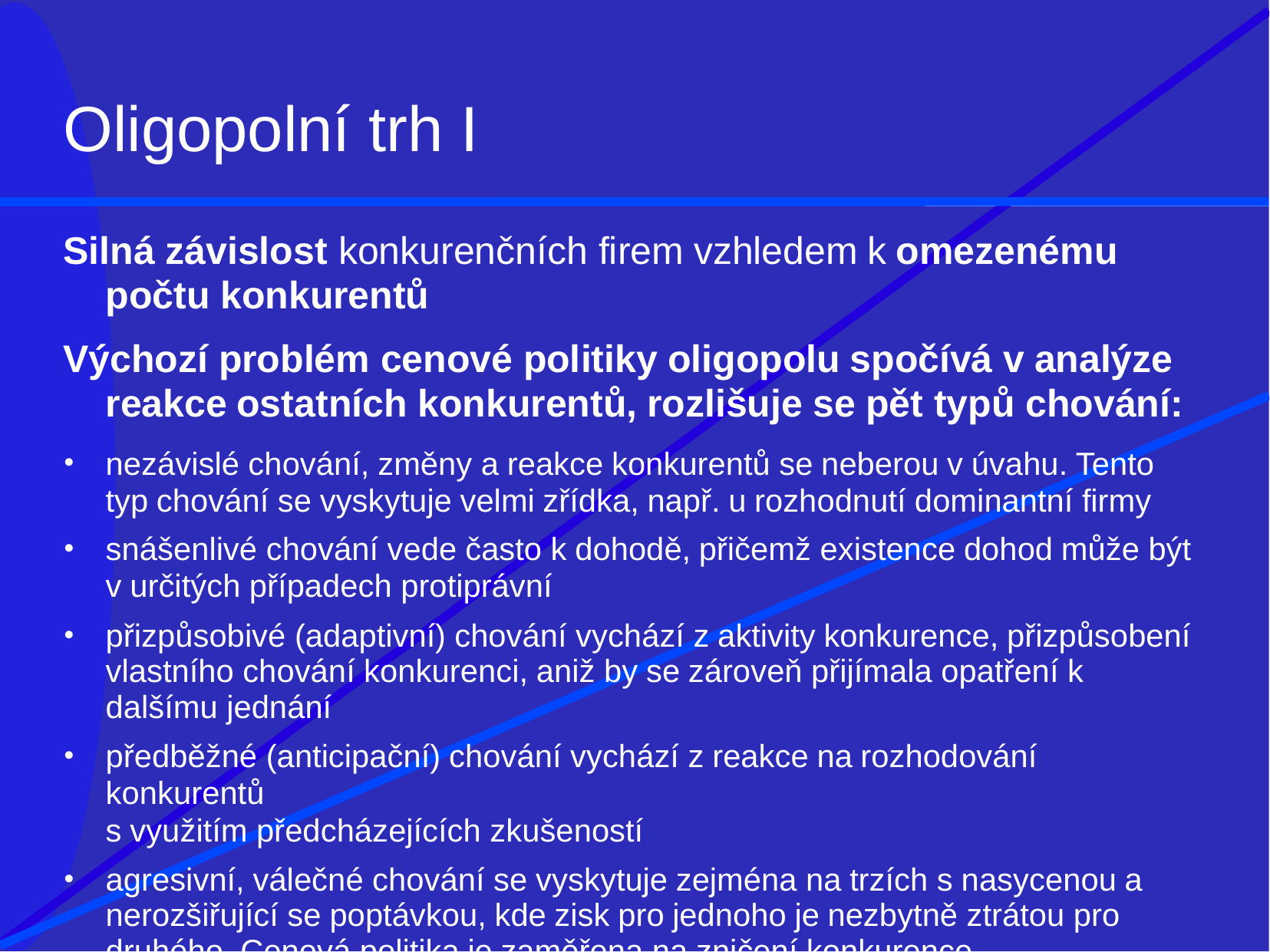

# Oligopolní trh I
Silná závislost konkurenčních firem vzhledem k omezenému
počtu konkurentů
Výchozí problém cenové politiky oligopolu spočívá v analýze
reakce ostatních konkurentů, rozlišuje se pět typů chování:
nezávislé chování, změny a reakce konkurentů se neberou v úvahu. Tento
typ chování se vyskytuje velmi zřídka, např. u rozhodnutí dominantní firmy
snášenlivé chování vede často k dohodě, přičemž existence dohod může být
v určitých případech protiprávní
přizpůsobivé (adaptivní) chování vychází z aktivity konkurence, přizpůsobení vlastního chování konkurenci, aniž by se zároveň přijímala opatření k dalšímu jednání
předběžné (anticipační) chování vychází z reakce na rozhodování konkurentů
s využitím předcházejících zkušeností
agresivní, válečné chování se vyskytuje zejména na trzích s nasycenou a nerozšiřující se poptávkou, kde zisk pro jednoho je nezbytně ztrátou pro druhého. Cenová politika je zaměřena na zničení konkurence.